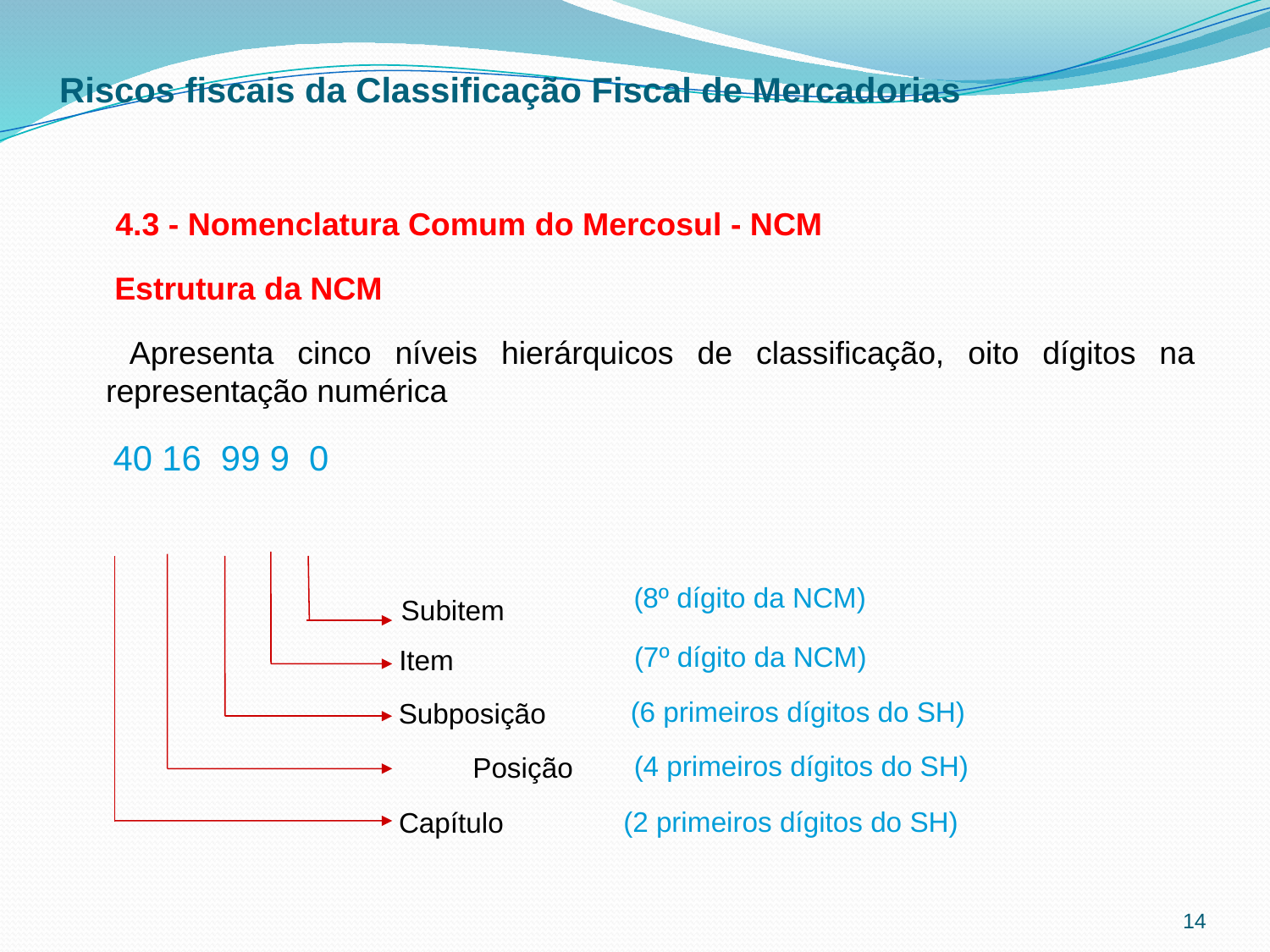

Riscos fiscais da Classificação Fiscal de Mercadorias

 4.3 - Nomenclatura Comum do Mercosul - NCM

 Estrutura da NCM

 Apresenta cinco níveis hierárquicos de classificação, oito dígitos na representação numérica

       40 16  99 9  0

 (8º dígito da NCM)
Subitem

(7º dígito da NCM)
Item

(6 primeiros dígitos do SH)
Subposição

(4 primeiros dígitos do SH)
Posição

(2 primeiros dígitos do SH)
Capítulo

14